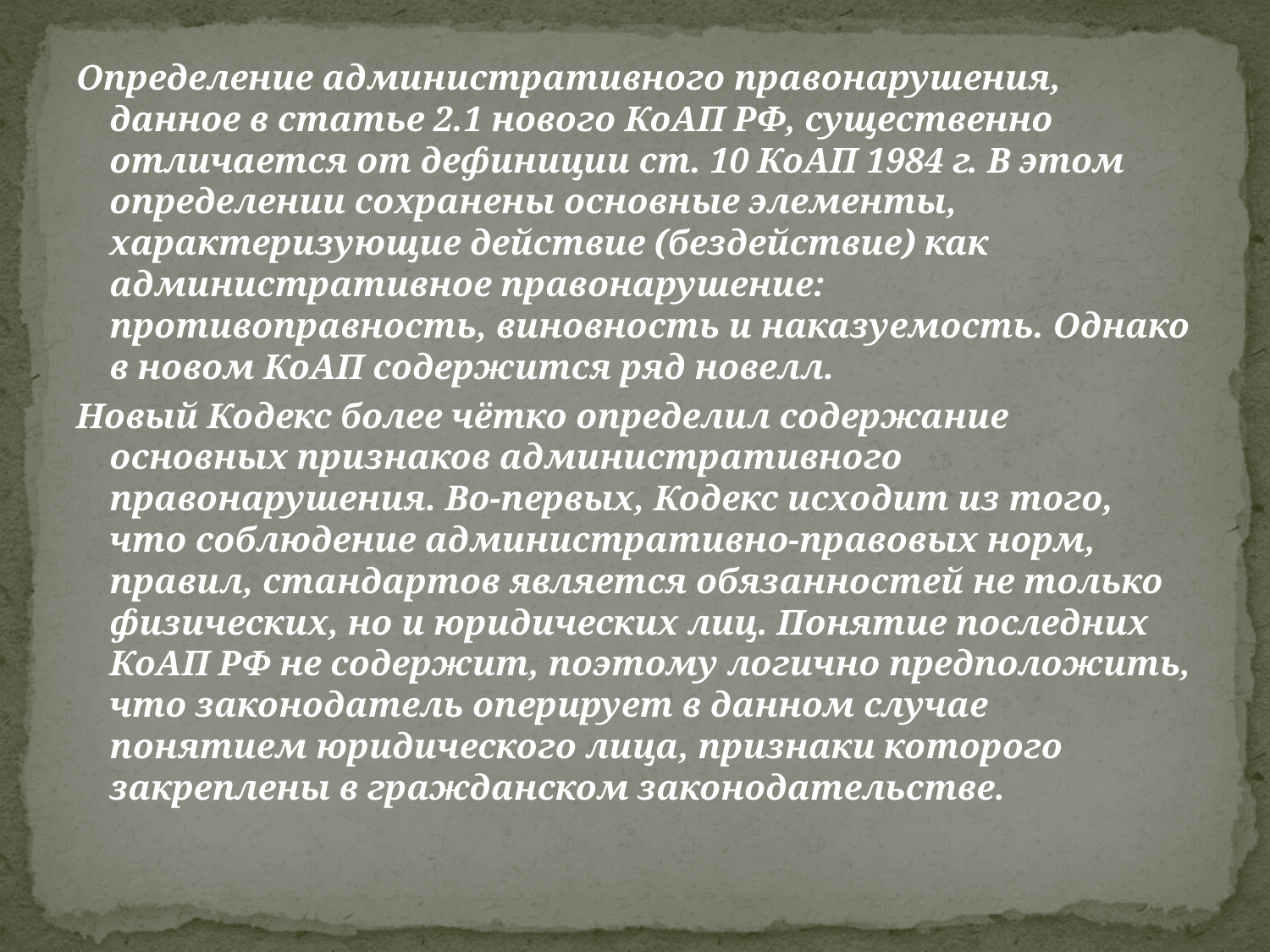

Определение административного правонарушения, данное в статье 2.1 нового КоАП РФ, существенно отличается от дефиниции ст. 10 КоАП 1984 г. В этом определении сохранены основные элементы, характеризующие действие (бездействие) как административное правонарушение: противоправность, виновность и наказуемость. Однако в новом КоАП содержится ряд новелл.
Новый Кодекс более чётко определил содержание основных признаков административного правонарушения. Во-первых, Кодекс исходит из того, что соблюдение административно-правовых норм, правил, стандартов является обязанностей не только физических, но и юридических лиц. Понятие последних КоАП РФ не содержит, поэтому логично предположить, что законодатель оперирует в данном случае понятием юридического лица, признаки которого закреплены в гражданском законодательстве.